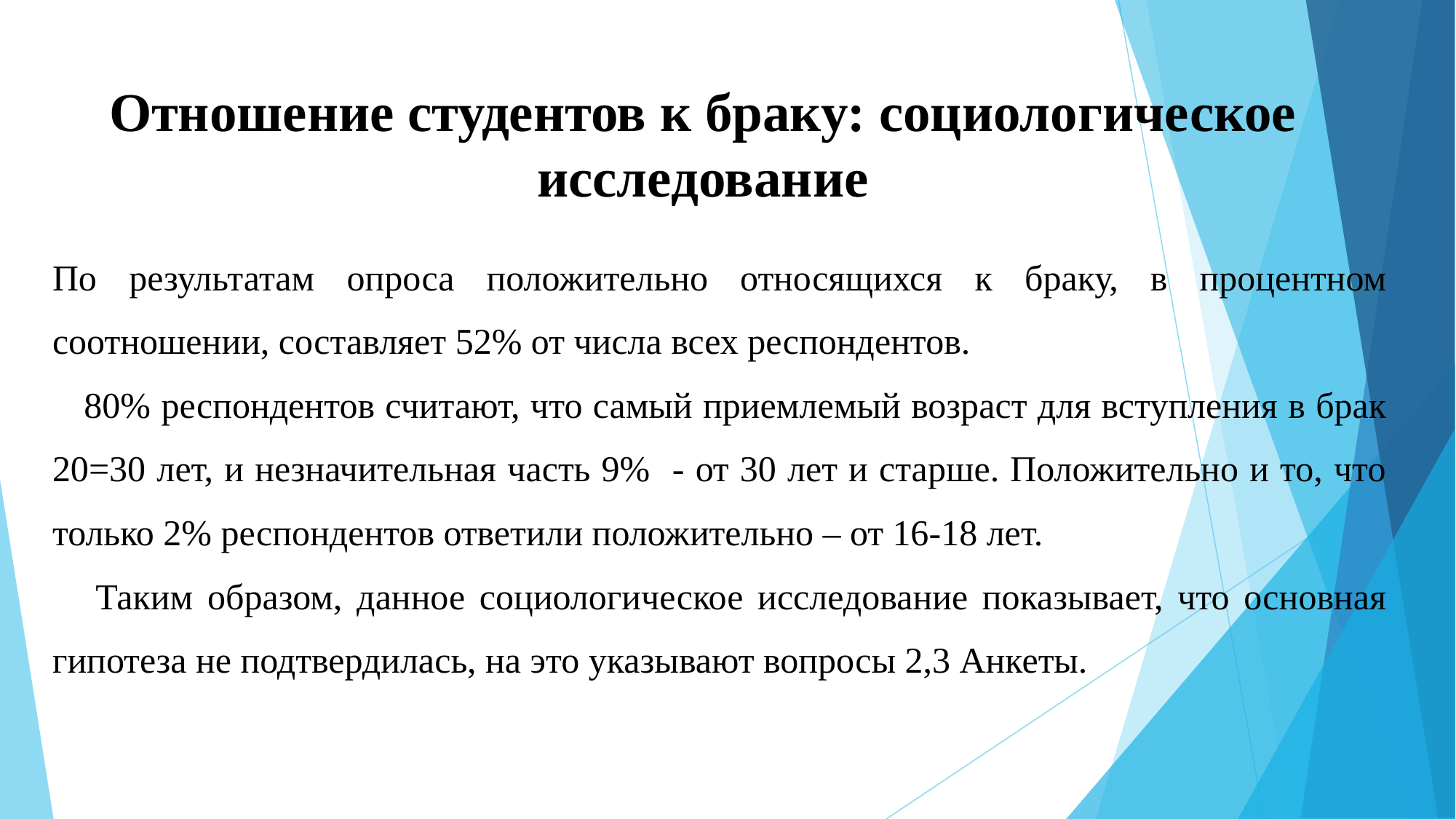

# Отношение студентов к браку: социологическое исследование
По результатам опроса положительно относящихся к браку, в процентном соотношении, составляет 52% от числа всех респондентов.
   80% респондентов считают, что самый приемлемый возраст для вступления в брак 20=30 лет, и незначительная часть 9%  - от 30 лет и старше. Положительно и то, что только 2% респондентов ответили положительно – от 16-18 лет.
   Таким образом, данное социологическое исследование показывает, что основная гипотеза не подтвердилась, на это указывают вопросы 2,3 Анкеты.